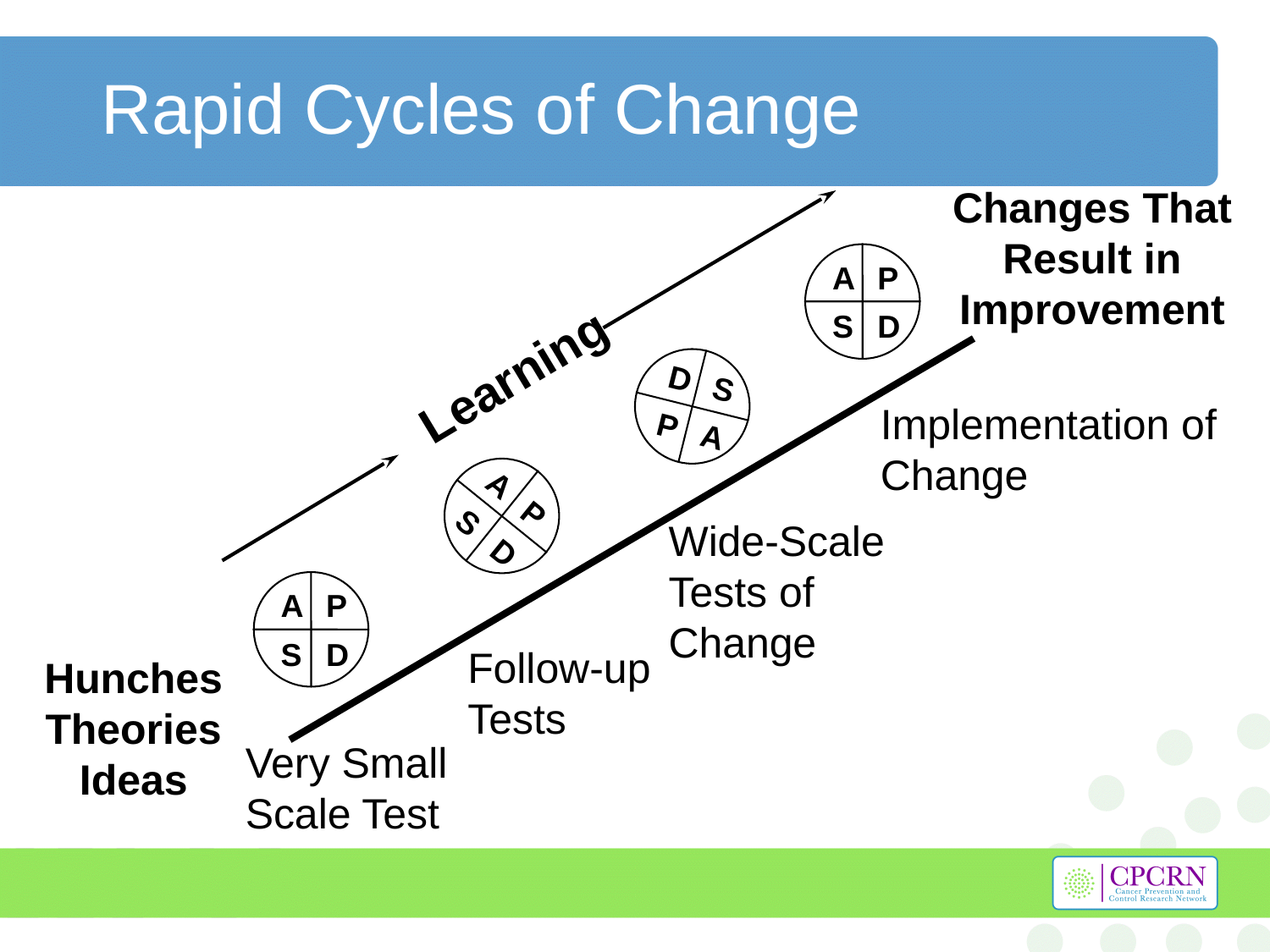

# Rapid Cycles of Change
Changes That Result in Improvement

A
P
S
D
Learning

D
S
P
A
Implementation of Change

A

P
S
D
Wide-Scale Tests of Change

A
P
S
D
Follow-up Tests
Hunches Theories Ideas
Very Small Scale Test